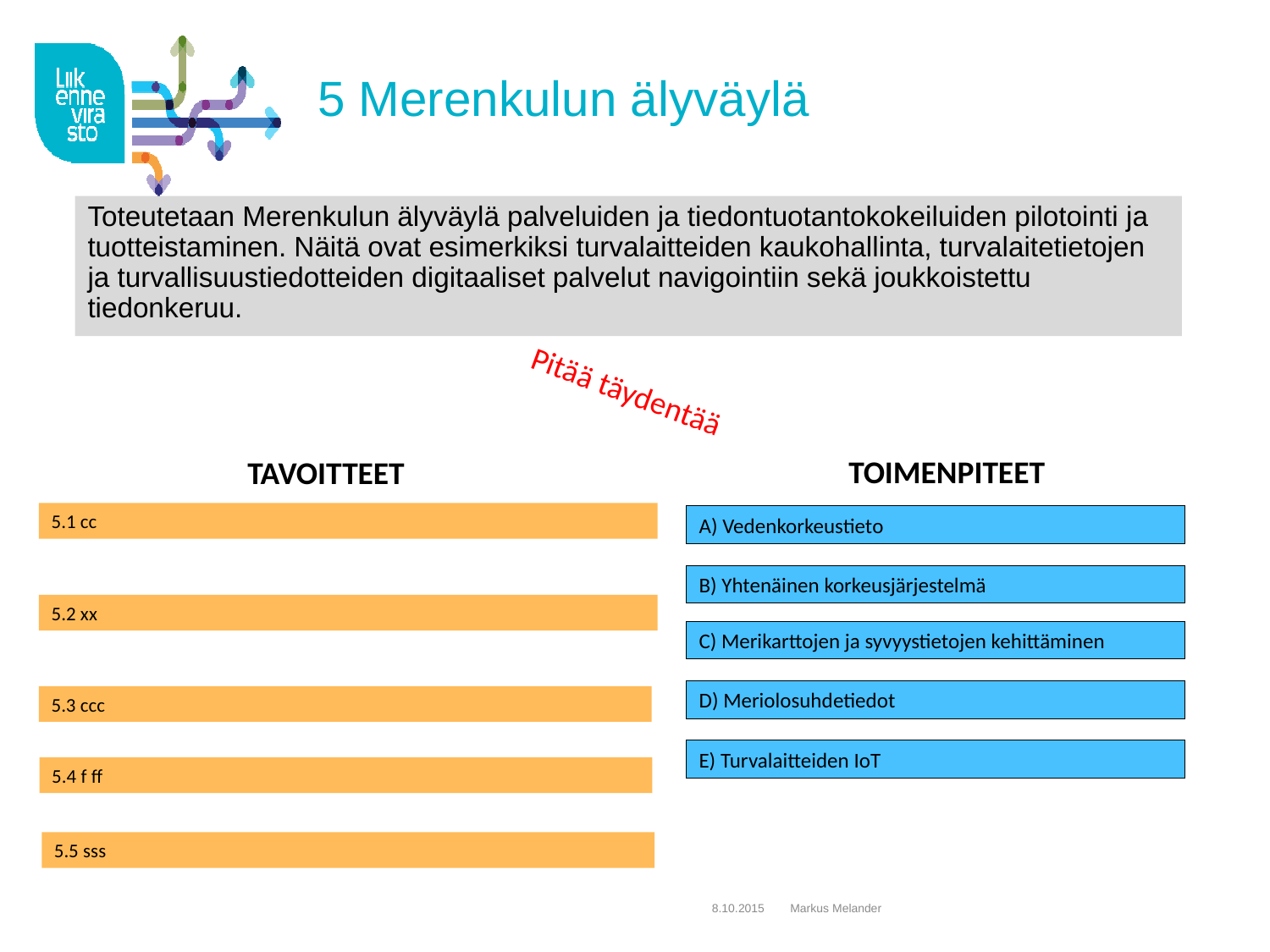

# 5 Merenkulun älyväylä
Toteutetaan Merenkulun älyväylä palveluiden ja tiedontuotantokokeiluiden pilotointi ja tuotteistaminen. Näitä ovat esimerkiksi turvalaitteiden kaukohallinta, turvalaitetietojen ja turvallisuustiedotteiden digitaaliset palvelut navigointiin sekä joukkoistettu tiedonkeruu.
Pitää täydentää
TOIMENPITEET
TAVOITTEET
5.1 cc
A) Vedenkorkeustieto
B) Yhtenäinen korkeusjärjestelmä
5.2 xx
C) Merikarttojen ja syvyystietojen kehittäminen
D) Meriolosuhdetiedot
5.3 ccc
E) Turvalaitteiden IoT
5.4 f ff
5.5 sss
8.10.2015
Markus Melander